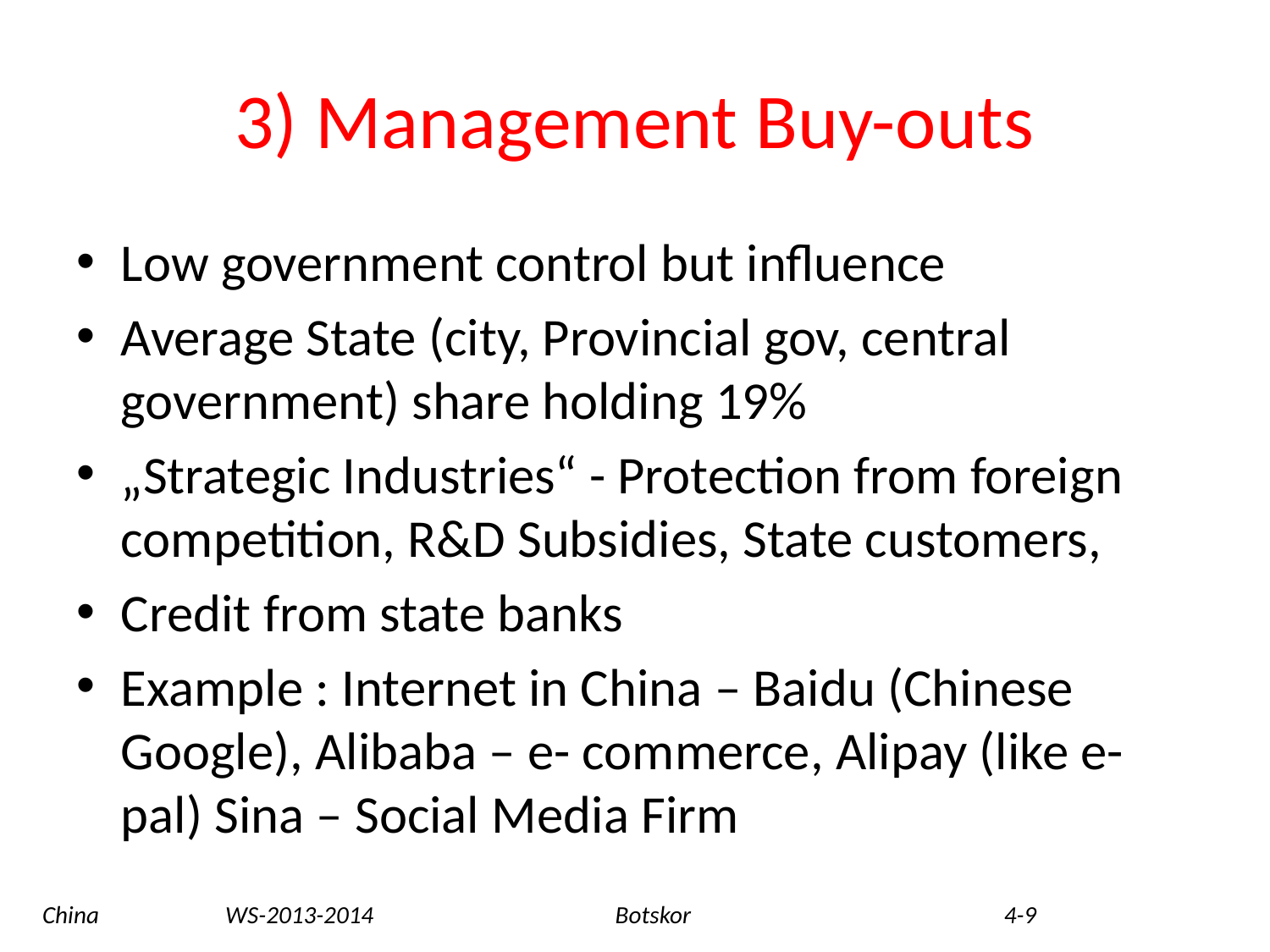

# 3) Management Buy-outs
Low government control but influence
Average State (city, Provincial gov, central government) share holding 19%
„Strategic Industries“ - Protection from foreign competition, R&D Subsidies, State customers,
Credit from state banks
Example : Internet in China – Baidu (Chinese Google), Alibaba – e- commerce, Alipay (like e-pal) Sina – Social Media Firm

China                       WS-2013-2014                                            Botskor                                                         4-9